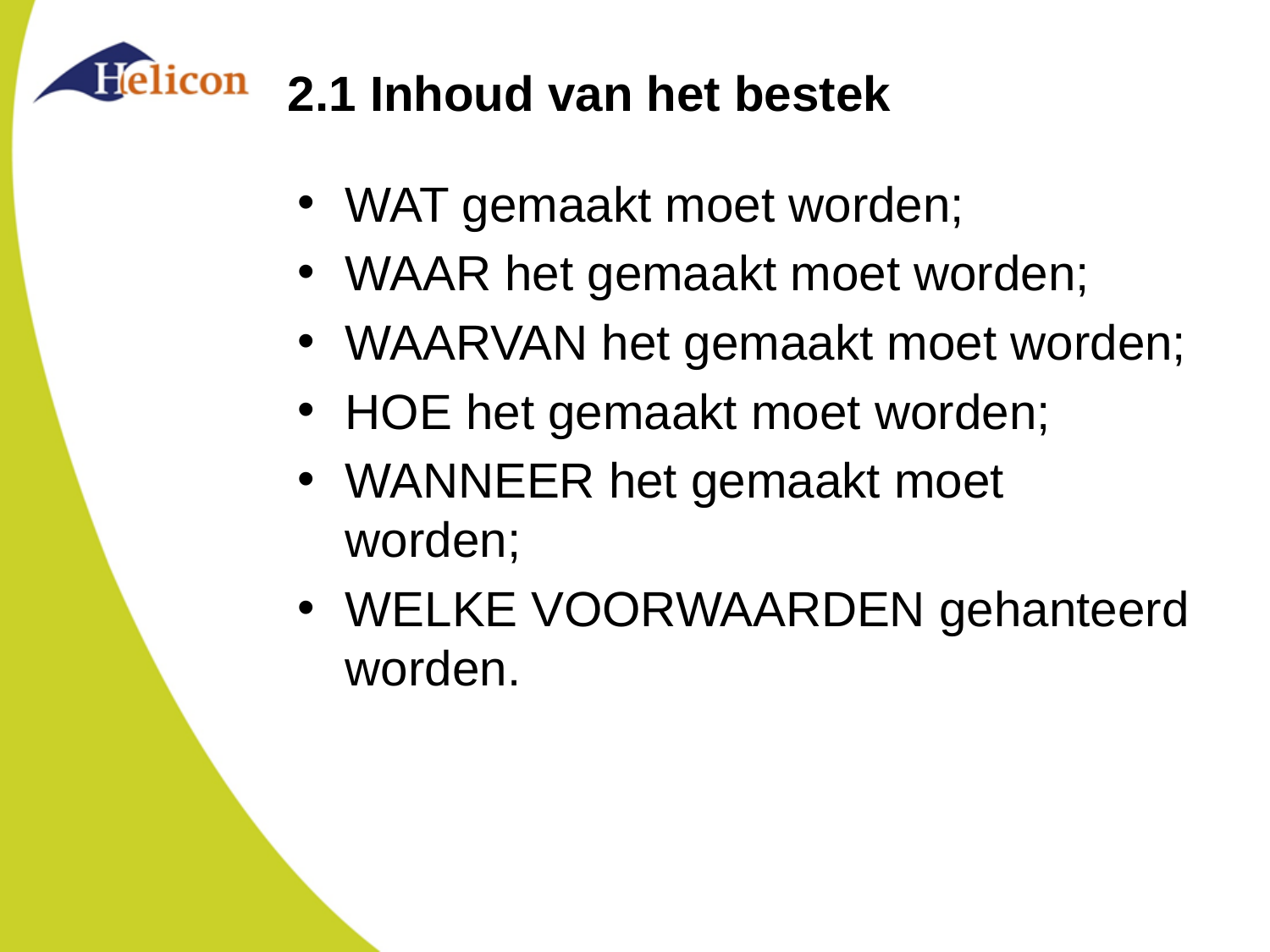

# 2.1 Inhoud van het bestek
WAT gemaakt moet worden;
WAAR het gemaakt moet worden;
WAARVAN het gemaakt moet worden;
HOE het gemaakt moet worden;
WANNEER het gemaakt moet worden;
WELKE VOORWAARDEN gehanteerd worden.